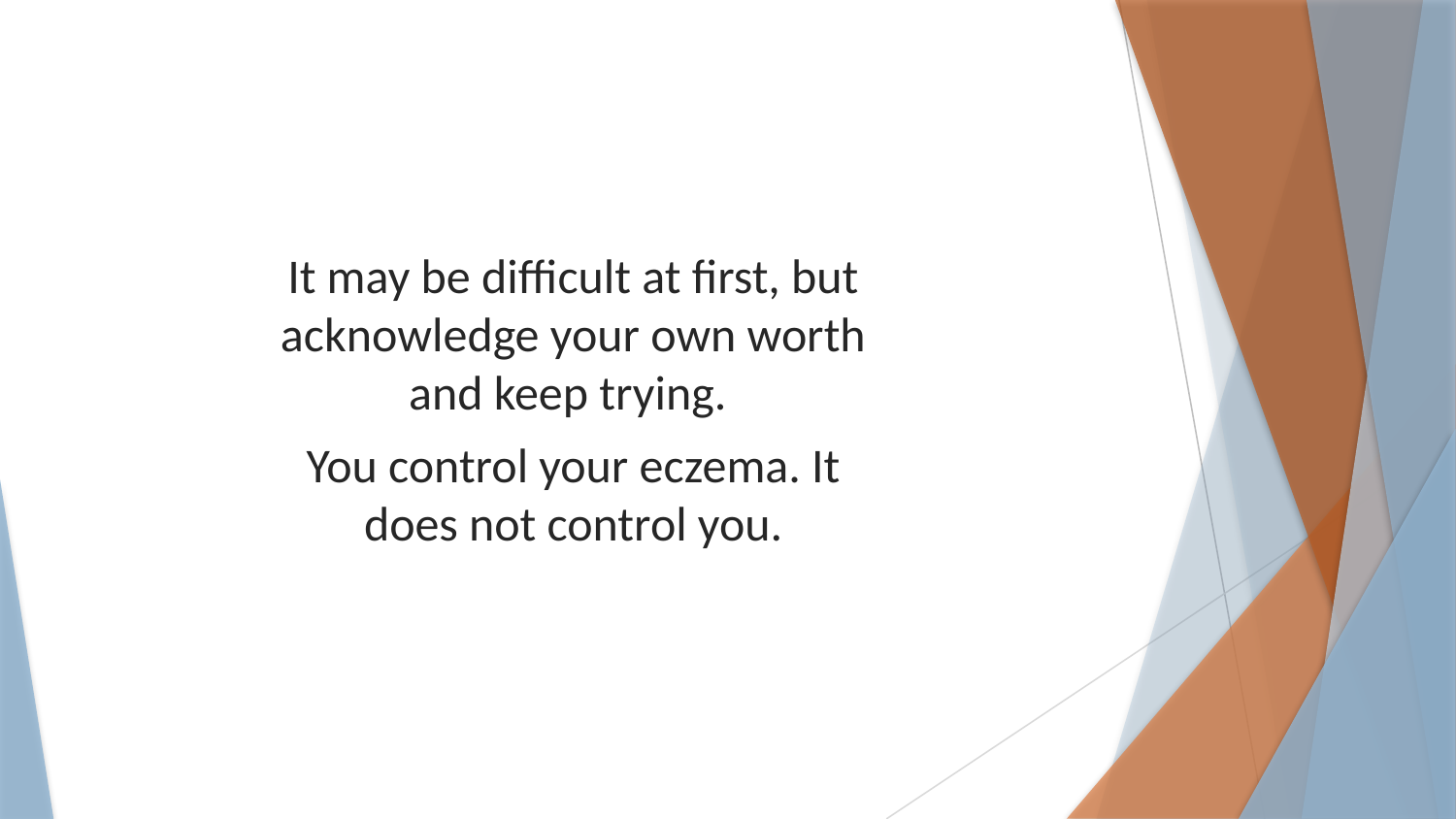

It may be difficult at first, but acknowledge your own worth and keep trying.
You control your eczema. It does not control you.